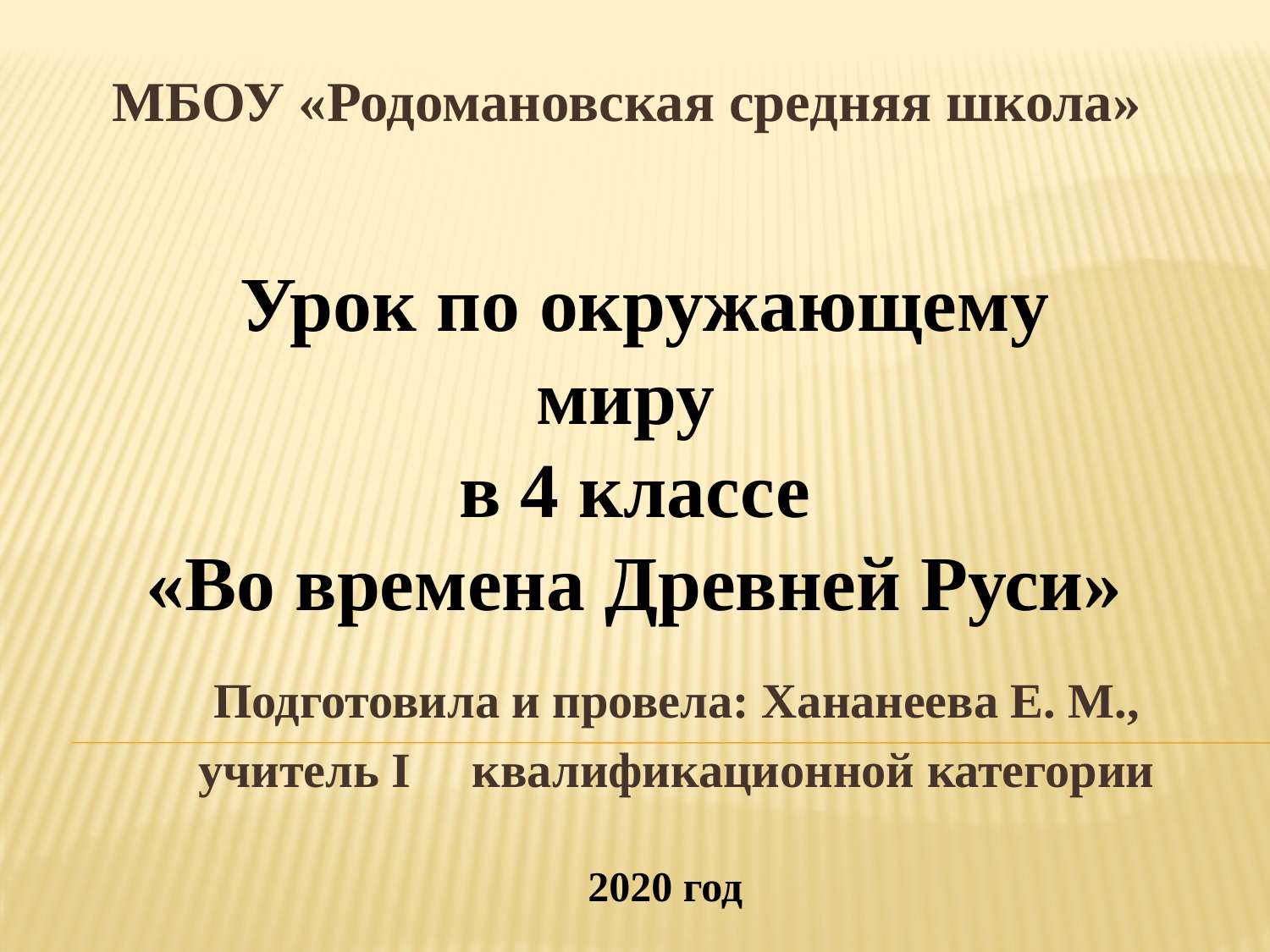

МБОУ «Родомановская средняя школа»
 Урок по окружающему миру
в 4 классе
«Во времена Древней Руси»
Подготовила и провела: Хананеева Е. М.,
учитель I     квалификационной категории
2020 год